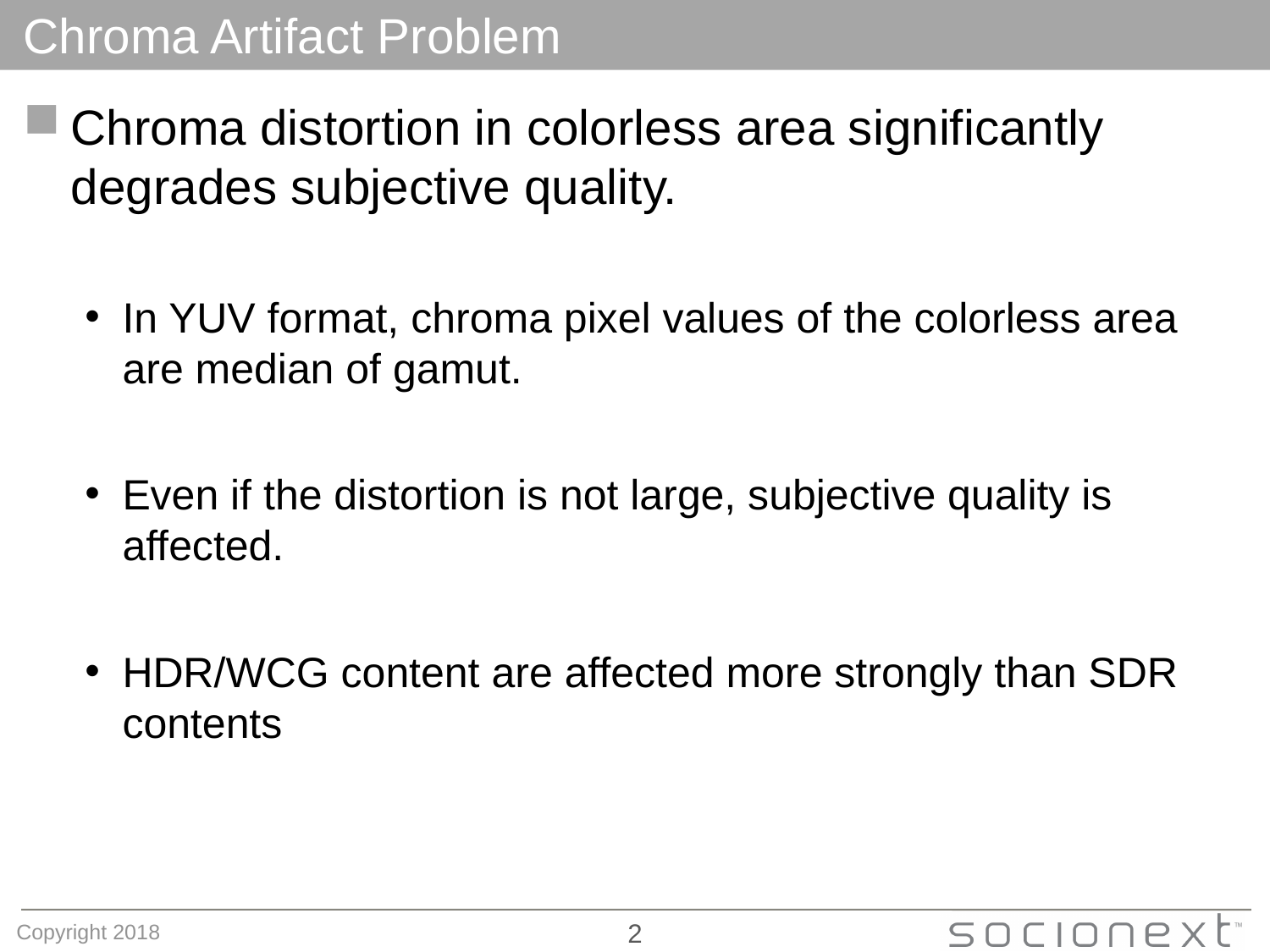

# Chroma Artifact Problem
Chroma distortion in colorless area significantly degrades subjective quality.

In YUV format, chroma pixel values of the colorless area are median of gamut.

Even if the distortion is not large, subjective quality is affected.

HDR/WCG content are affected more strongly than SDR contents

Copyright 2018